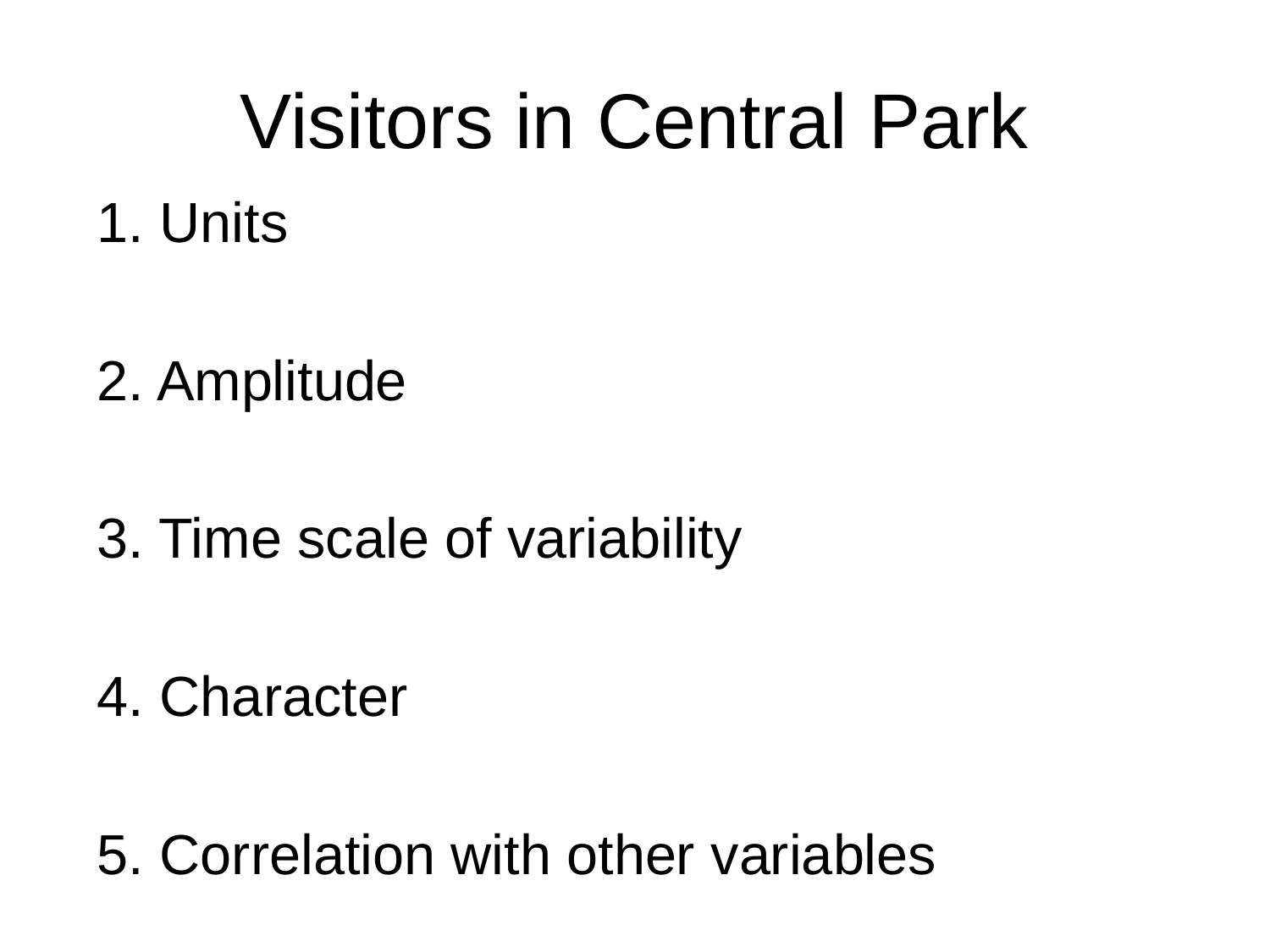

# Visitors in Central Park
1. Units

2. Amplitude

3. Time scale of variability

4. Character

5. Correlation with other variables